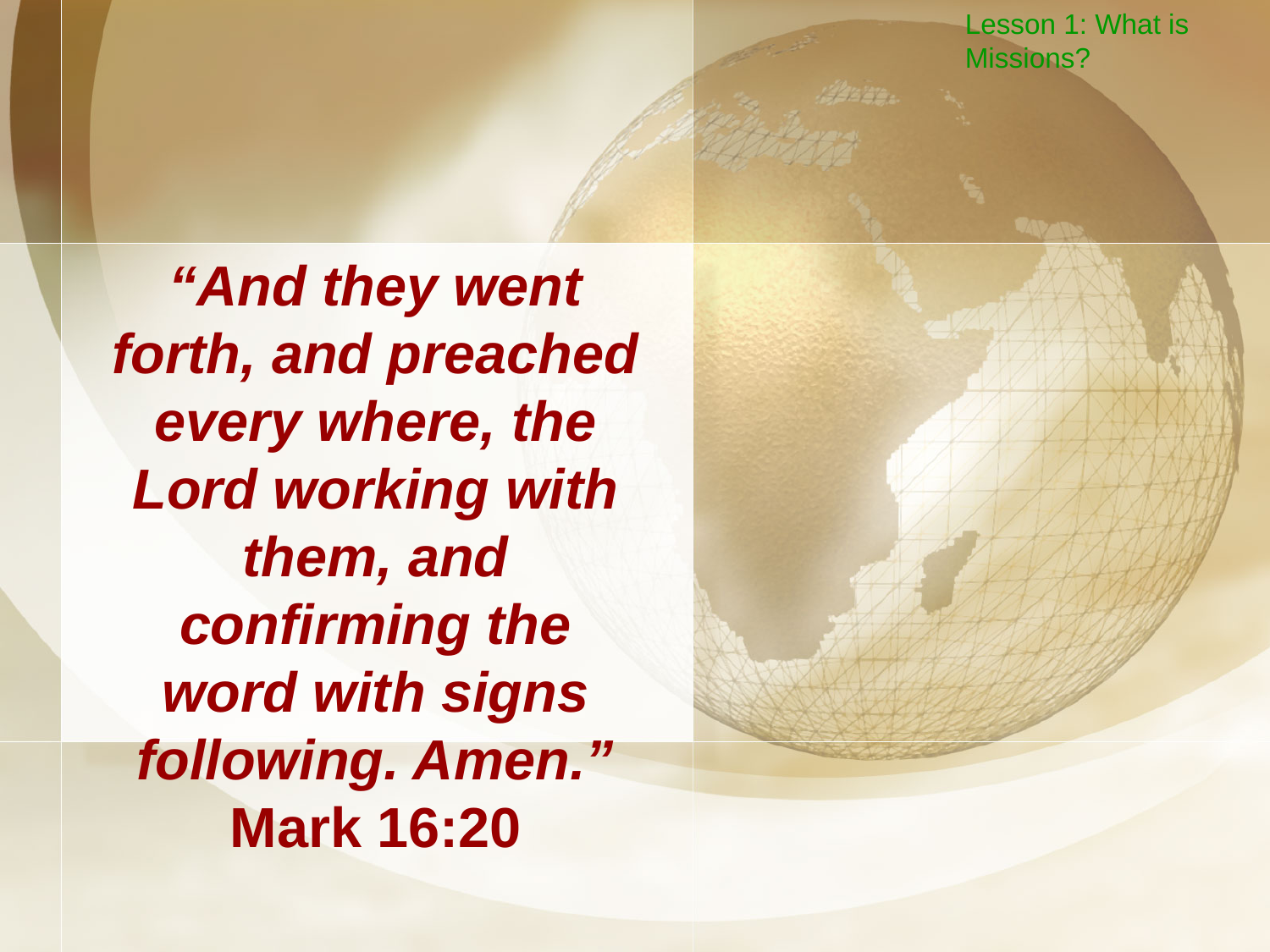

Lesson 1: What is Missions?
“And they went forth, and preached every where, the Lord working with them, and confirming the word with signs following. Amen.” Mark 16:20